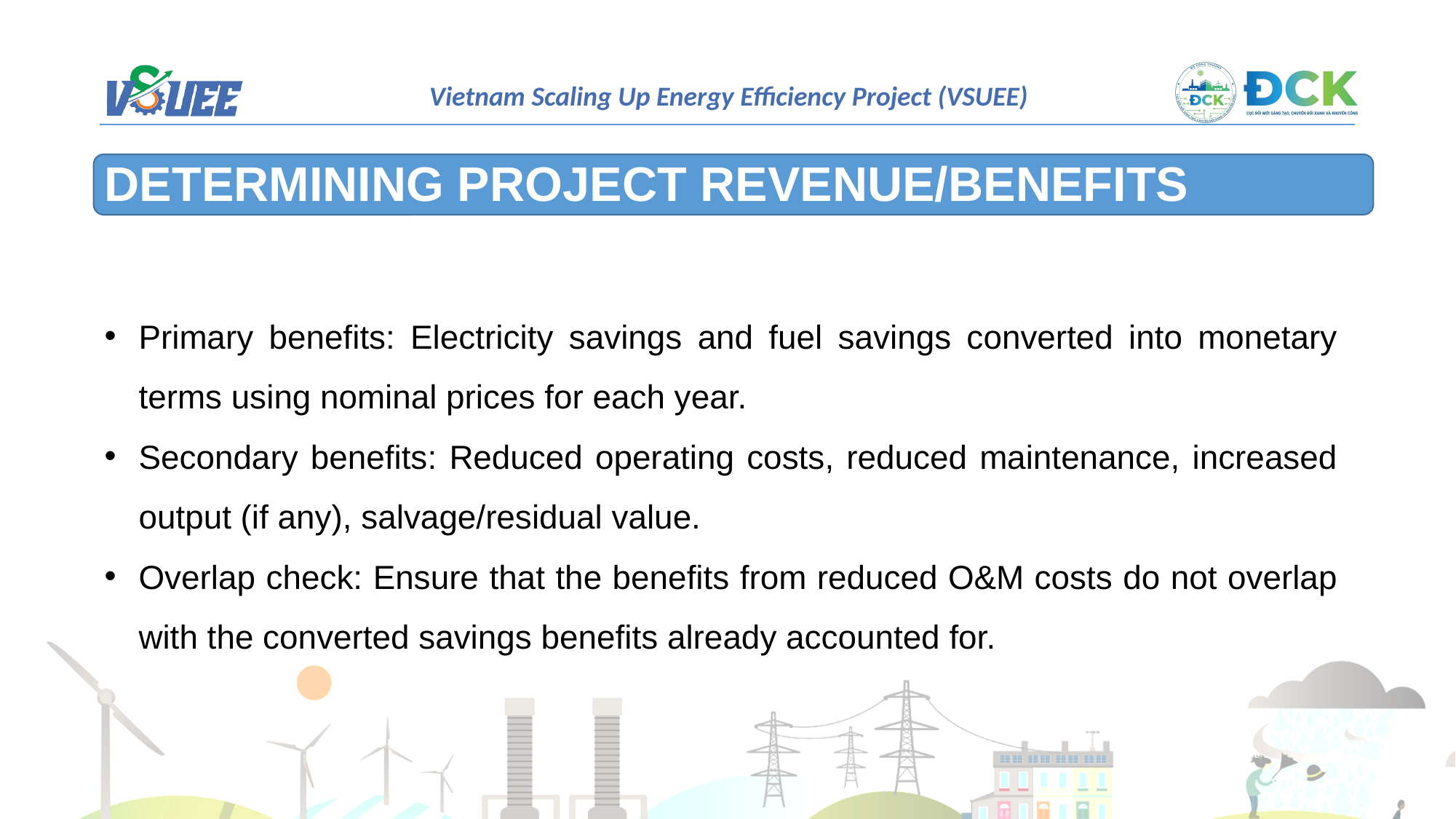

DETERMINING PROJECT REVENUE/BENEFITS
Primary benefits: Electricity savings and fuel savings converted into monetary terms using nominal prices for each year.
Secondary benefits: Reduced operating costs, reduced maintenance, increased output (if any), salvage/residual value.
Overlap check: Ensure that the benefits from reduced O&M costs do not overlap with the converted savings benefits already accounted for.